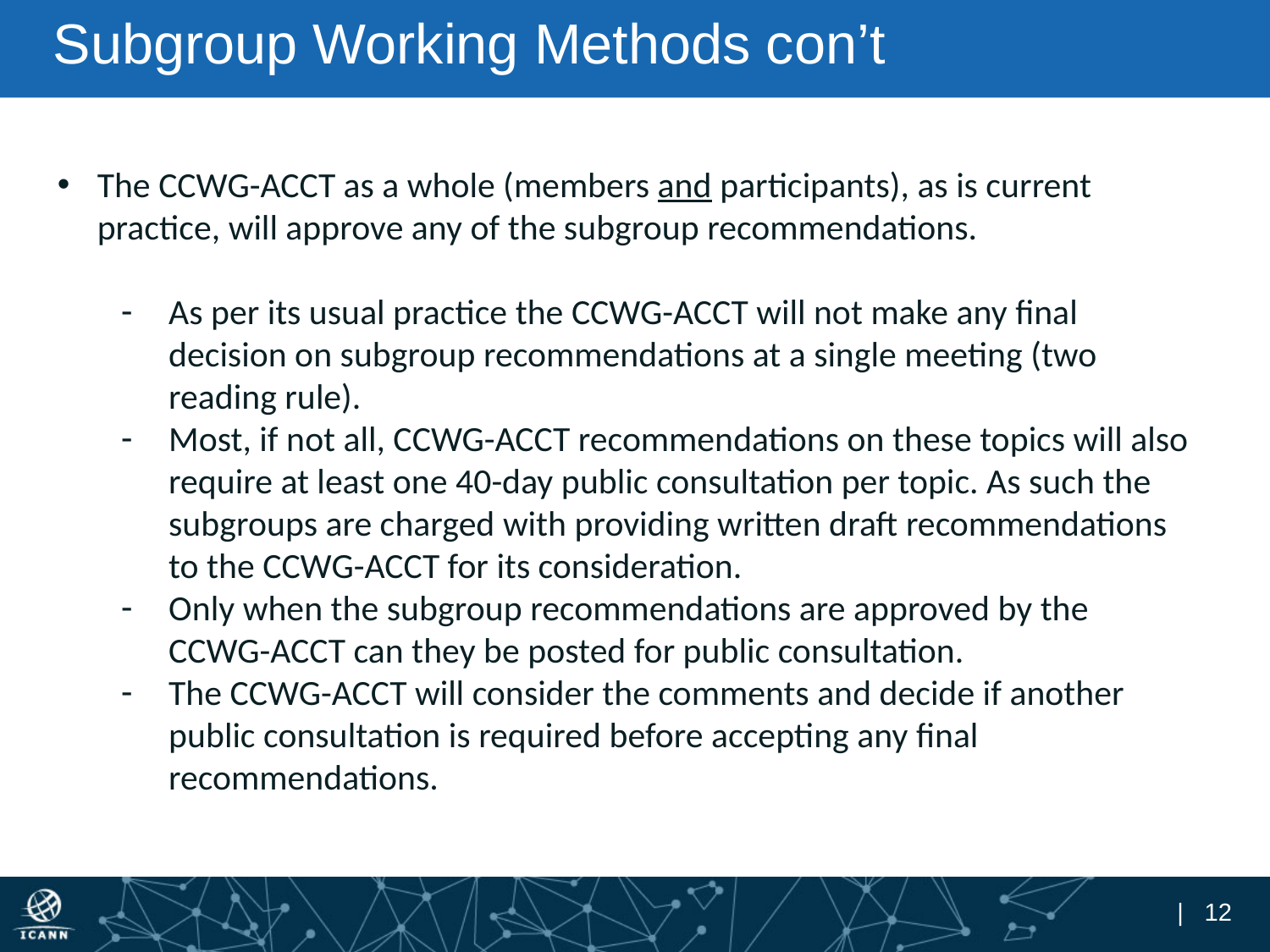

# Subgroup Working Methods con’t
The CCWG-ACCT as a whole (members and participants), as is current practice, will approve any of the subgroup recommendations.

As per its usual practice the CCWG-ACCT will not make any final decision on subgroup recommendations at a single meeting (two reading rule).
Most, if not all, CCWG-ACCT recommendations on these topics will also require at least one 40-day public consultation per topic. As such the subgroups are charged with providing written draft recommendations to the CCWG-ACCT for its consideration.
Only when the subgroup recommendations are approved by the CCWG-ACCT can they be posted for public consultation.
The CCWG-ACCT will consider the comments and decide if another public consultation is required before accepting any final recommendations.